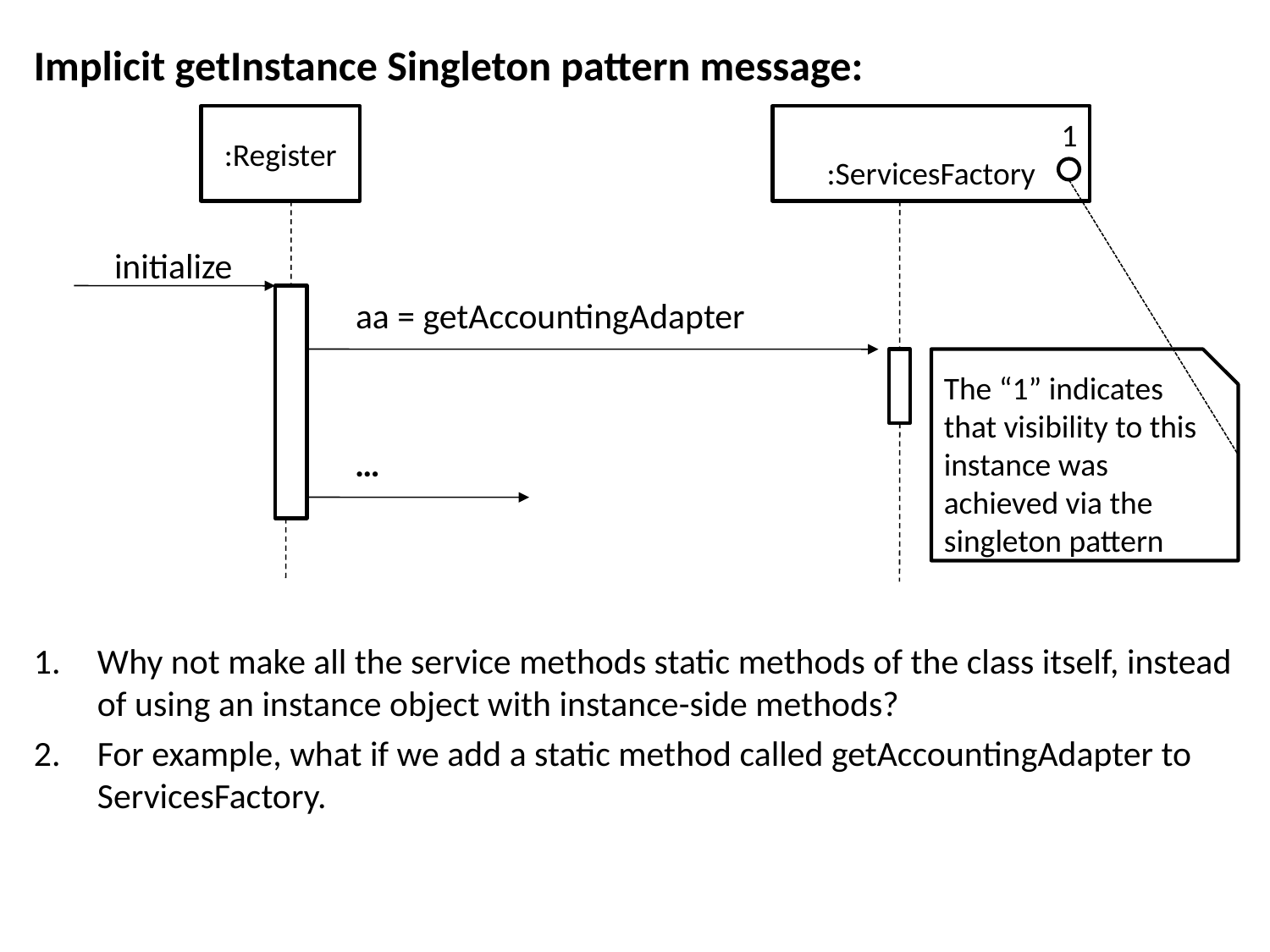

Implicit getInstance Singleton pattern message:

          initialize
                                        aa = getAccountingAdapter

                                        …

Why not make all the service methods static methods of the class itself, instead of using an instance object with instance-side methods?
For example, what if we add a static method called getAccountingAdapter to ServicesFactory.

:Register

1
:ServicesFactory

The “1” indicates that visibility to this instance was achieved via the singleton pattern